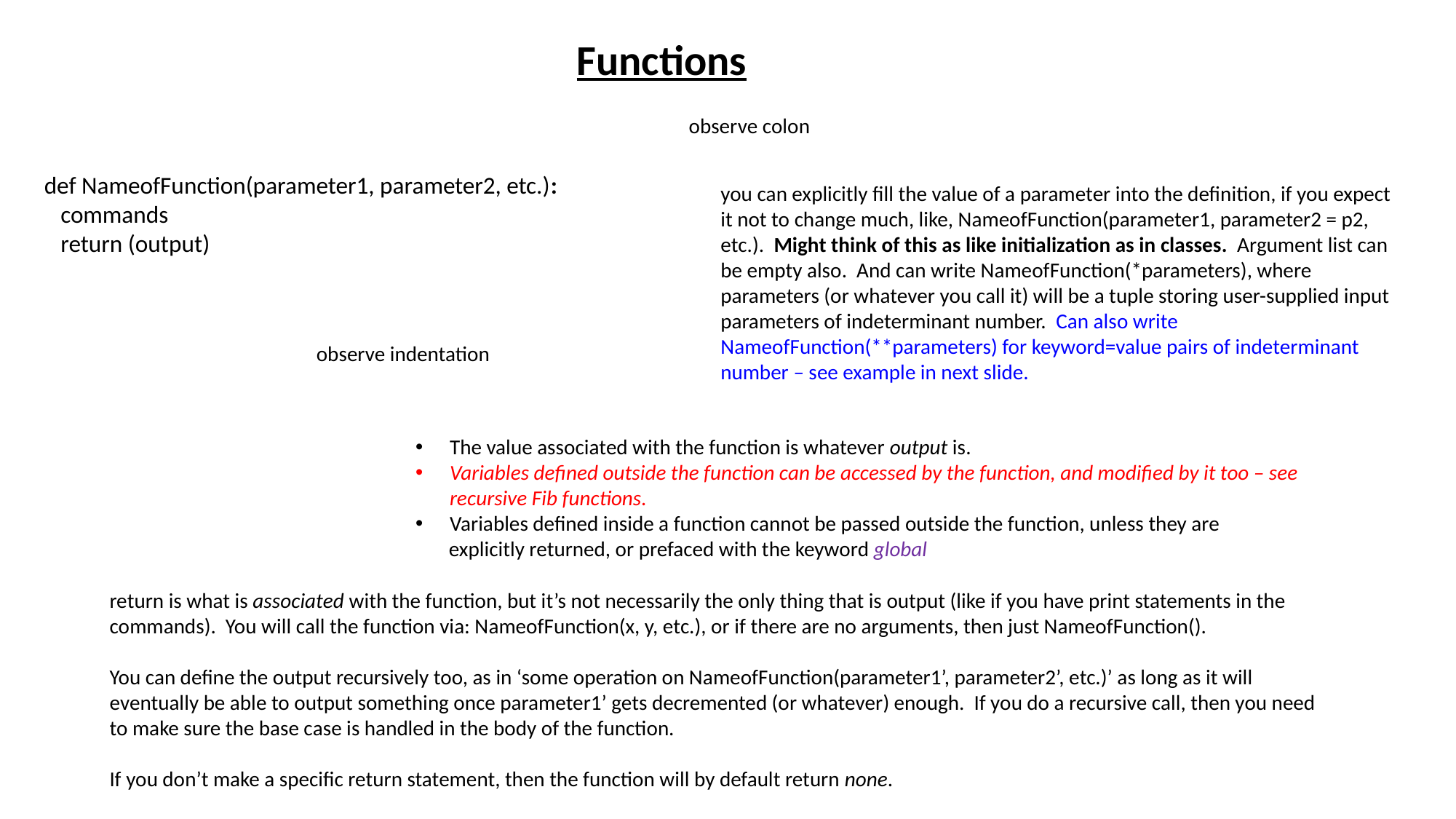

Functions
observe colon
def NameofFunction(parameter1, parameter2, etc.):
   commands
   return (output)
you can explicitly fill the value of a parameter into the definition, if you expect it not to change much, like, NameofFunction(parameter1, parameter2 = p2, etc.).  Might think of this as like initialization as in classes.  Argument list can be empty also.  And can write NameofFunction(*parameters), where parameters (or whatever you call it) will be a tuple storing user-supplied input parameters of indeterminant number.  Can also write NameofFunction(**parameters) for keyword=value pairs of indeterminant number – see example in next slide.
observe indentation
The value associated with the function is whatever output is.
Variables defined outside the function can be accessed by the function, and modified by it too – see recursive Fib functions.
Variables defined inside a function cannot be passed outside the function, unless they are
       explicitly returned, or prefaced with the keyword global
return is what is associated with the function, but it’s not necessarily the only thing that is output (like if you have print statements in the commands).  You will call the function via: NameofFunction(x, y, etc.), or if there are no arguments, then just NameofFunction().

You can define the output recursively too, as in ‘some operation on NameofFunction(parameter1’, parameter2’, etc.)’ as long as it will eventually be able to output something once parameter1’ gets decremented (or whatever) enough.  If you do a recursive call, then you need to make sure the base case is handled in the body of the function.

If you don’t make a specific return statement, then the function will by default return none.